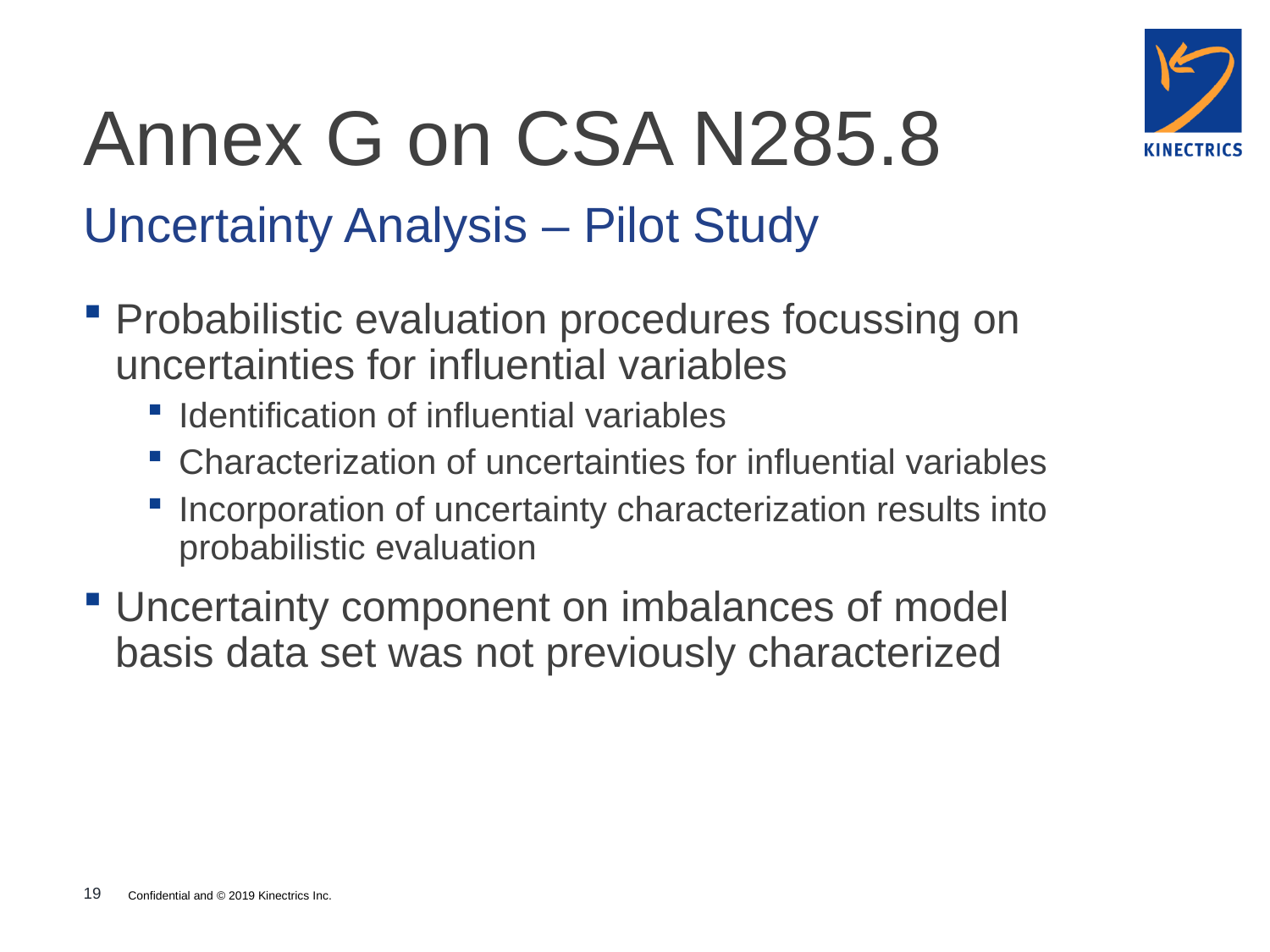

# Annex G on CSA N285.8
Uncertainty Analysis – Pilot Study
Probabilistic evaluation procedures focussing on uncertainties for influential variables
Identification of influential variables
Characterization of uncertainties for influential variables
Incorporation of uncertainty characterization results into probabilistic evaluation
Uncertainty component on imbalances of model basis data set was not previously characterized